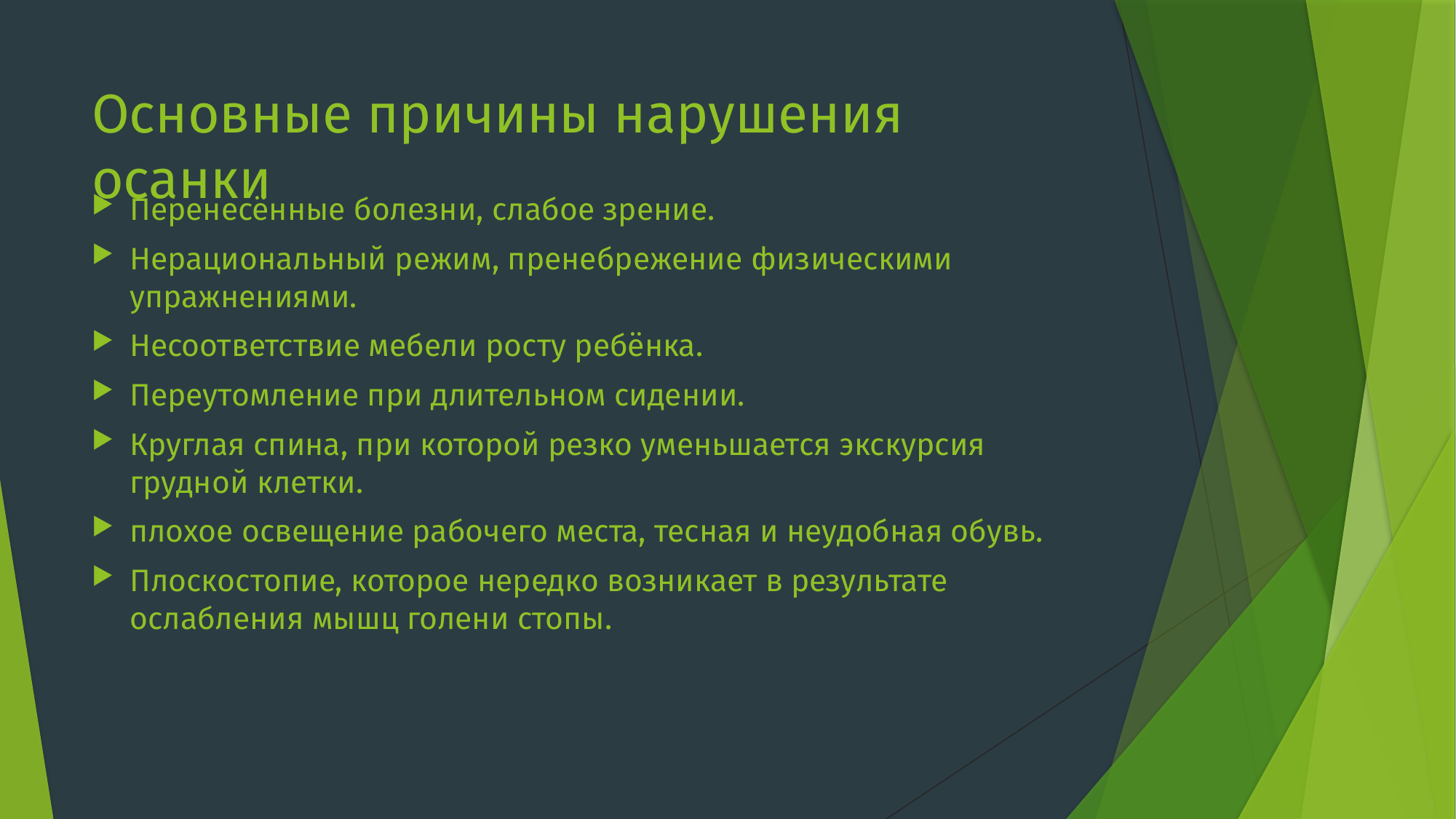

# Основные причины нарушения осанки
Перенесённые болезни, слабое зрение.
Нерациональный режим, пренебрежение физическими упражнениями.
Несоответствие мебели росту ребёнка.
Переутомление при длительном сидении.
Круглая спина, при которой резко уменьшается экскурсия грудной клетки.
плохое освещение рабочего места, тесная и неудобная обувь.
Плоскостопие, которое нередко возникает в результате ослабления мышц голени стопы.